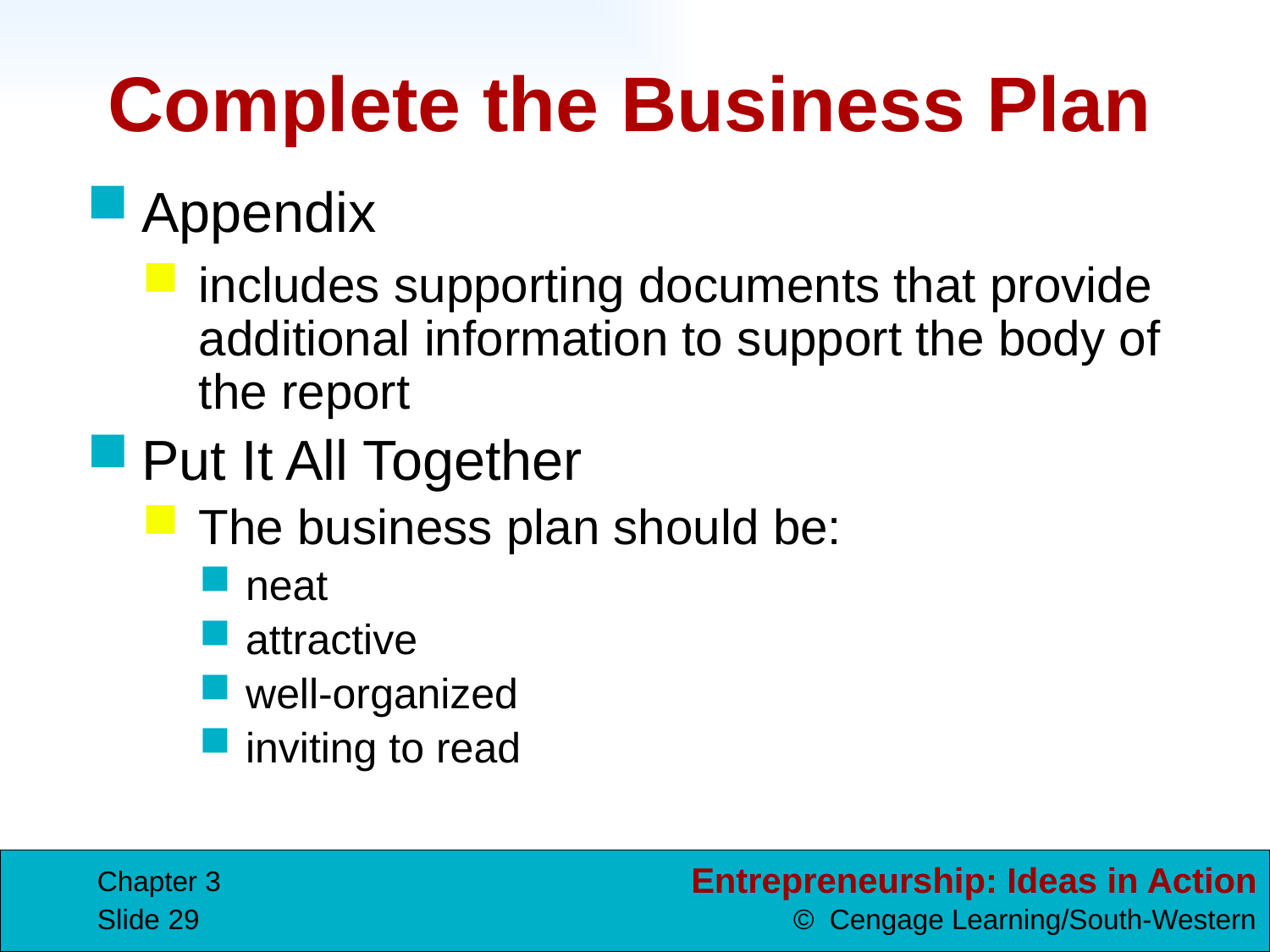

# Complete the Business Plan
Appendix
includes supporting documents that provide additional information to support the body of the report
Put It All Together
The business plan should be:
neat
attractive
well-organized
inviting to read

Chapter 3
Slide 29